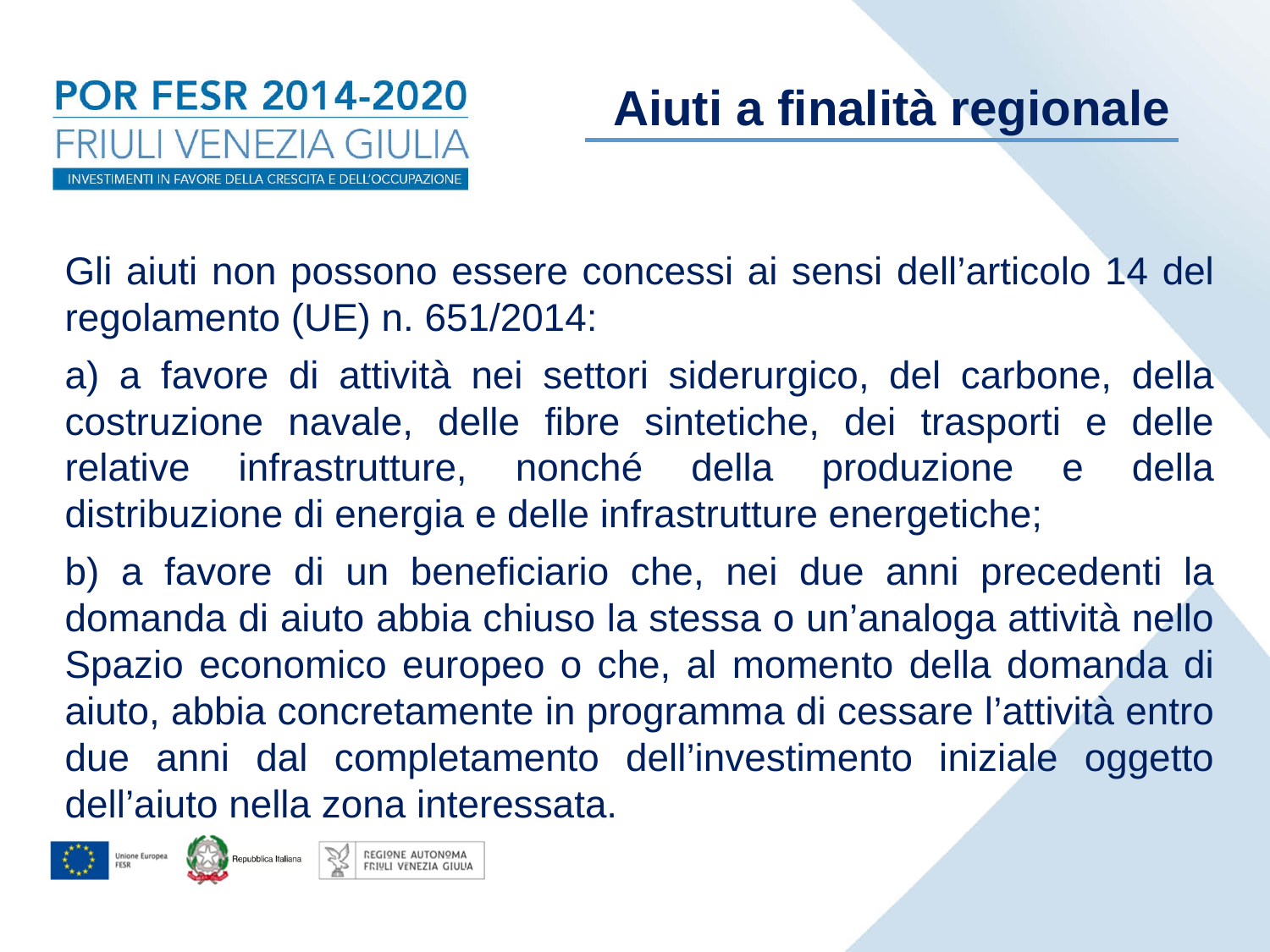

# Aiuti a finalità regionale
Gli aiuti non possono essere concessi ai sensi dell’articolo 14 del regolamento (UE) n. 651/2014:
a) a favore di attività nei settori siderurgico, del carbone, della costruzione navale, delle fibre sintetiche, dei trasporti e delle relative infrastrutture, nonché della produzione e della distribuzione di energia e delle infrastrutture energetiche;
b) a favore di un beneficiario che, nei due anni precedenti la domanda di aiuto abbia chiuso la stessa o un’analoga attività nello Spazio economico europeo o che, al momento della domanda di aiuto, abbia concretamente in programma di cessare l’attività entro due anni dal completamento dell’investimento iniziale oggetto dell’aiuto nella zona interessata.